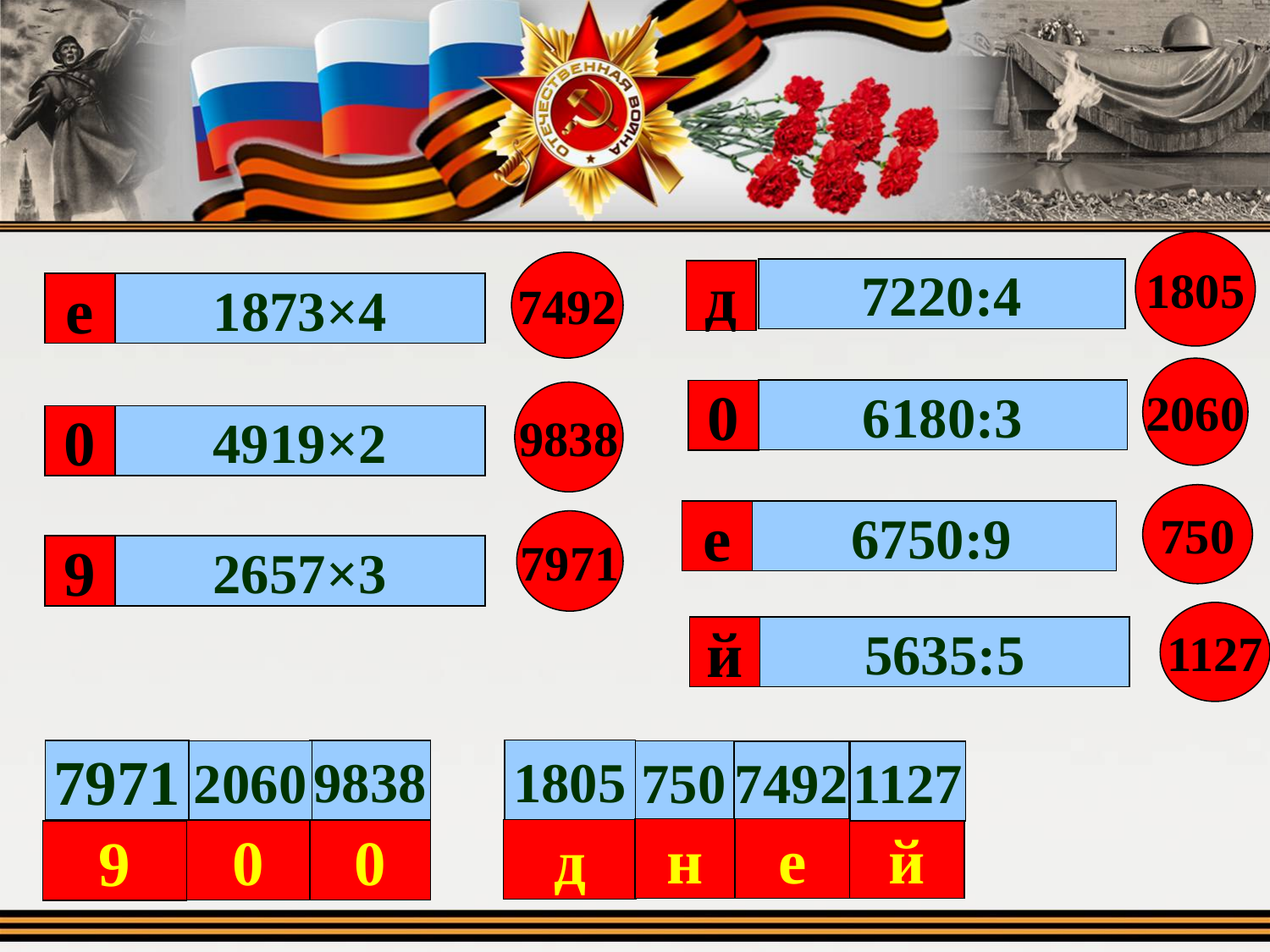

1805
7492
7220:4
д
е
1873×4
2060
6180:3
0
9838
0
4919×2
750
е
6750:9
7971
9
2657×3
1127
й
5635:5
1805
7971
9838
2060
750
7492
1127
й
е
н
д
0
0
9